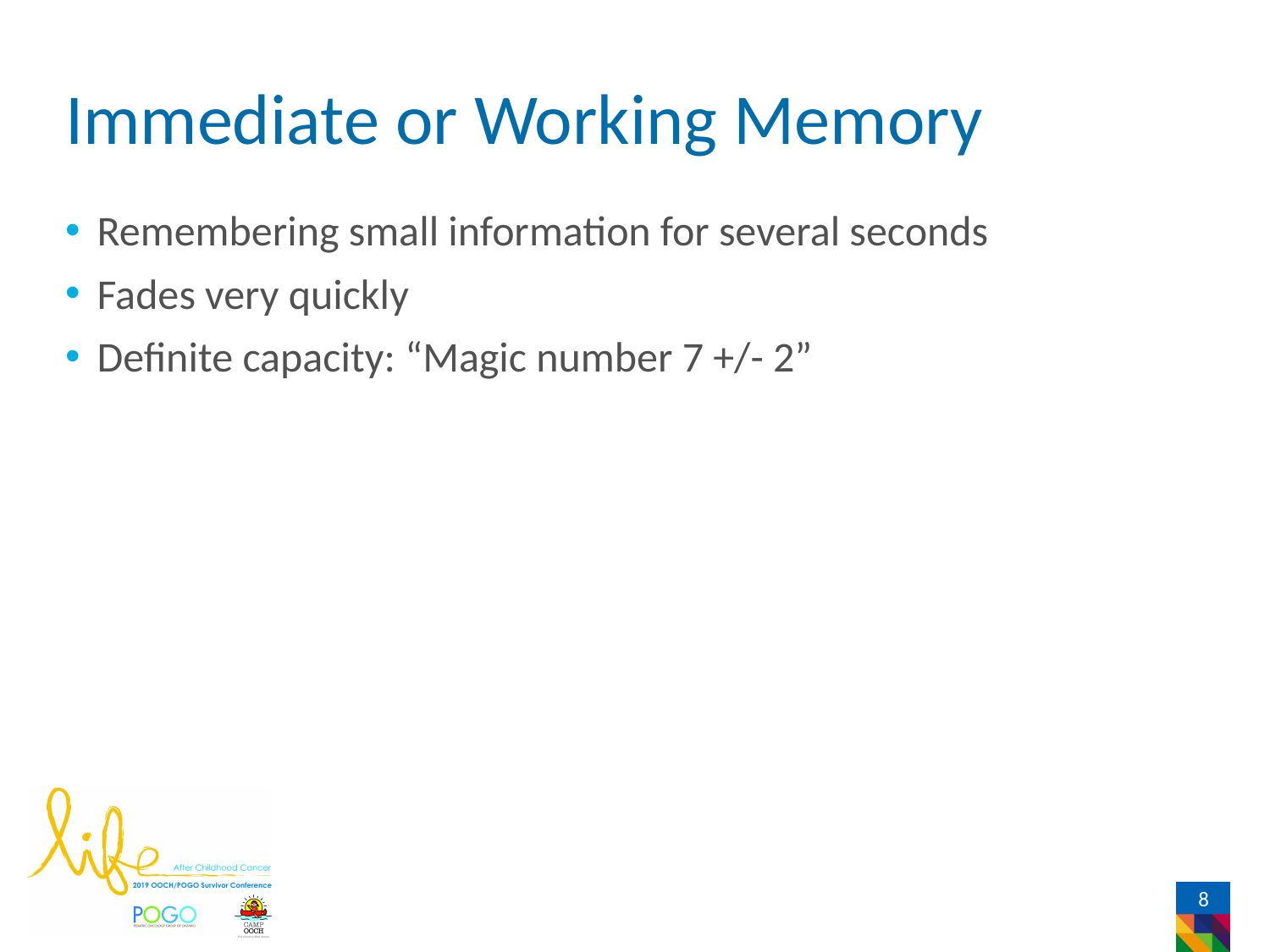

# Immediate or Working Memory
Remembering small information for several seconds
Fades very quickly
Definite capacity: “Magic number 7 +/- 2”